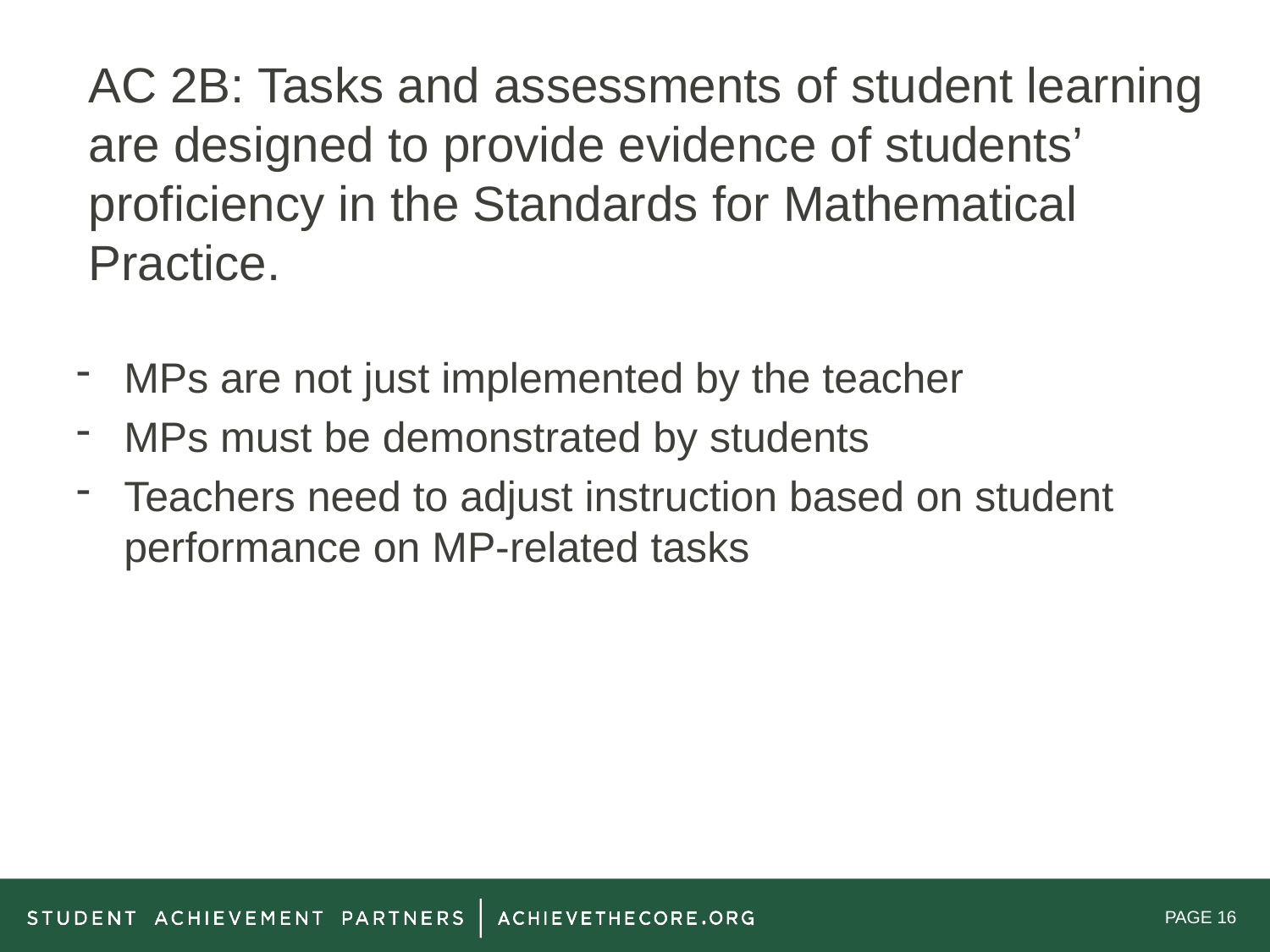

# AC 2B: Tasks and assessments of student learning are designed to provide evidence of students’ proficiency in the Standards for Mathematical Practice.
MPs are not just implemented by the teacher
MPs must be demonstrated by students
Teachers need to adjust instruction based on student performance on MP-related tasks